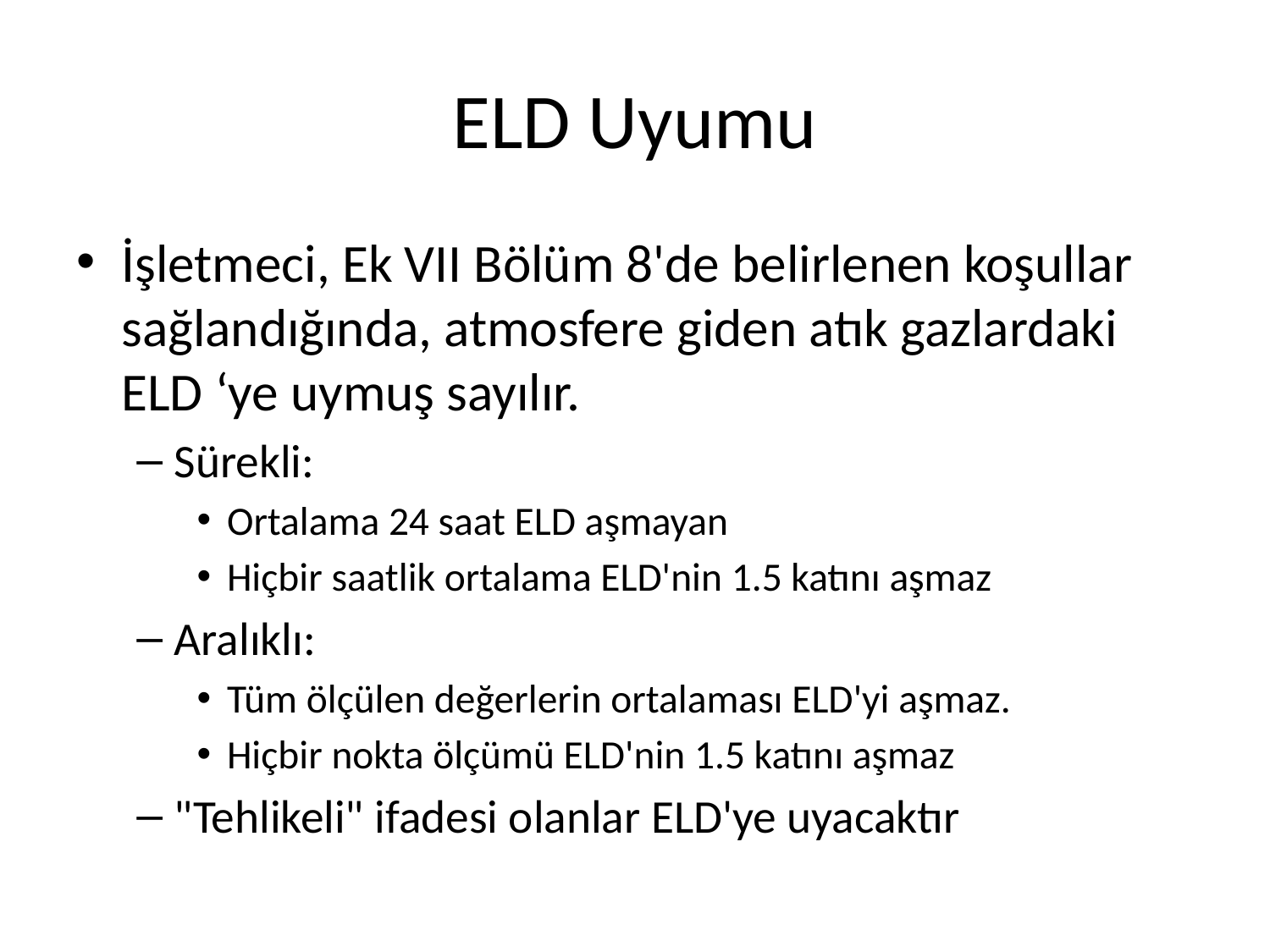

# ELD Uyumu
İşletmeci, Ek VII Bölüm 8'de belirlenen koşullar sağlandığında, atmosfere giden atık gazlardaki ELD ‘ye uymuş sayılır.
Sürekli:
Ortalama 24 saat ELD aşmayan
Hiçbir saatlik ortalama ELD'nin 1.5 katını aşmaz
Aralıklı:
Tüm ölçülen değerlerin ortalaması ELD'yi aşmaz.
Hiçbir nokta ölçümü ELD'nin 1.5 katını aşmaz
"Tehlikeli" ifadesi olanlar ELD'ye uyacaktır